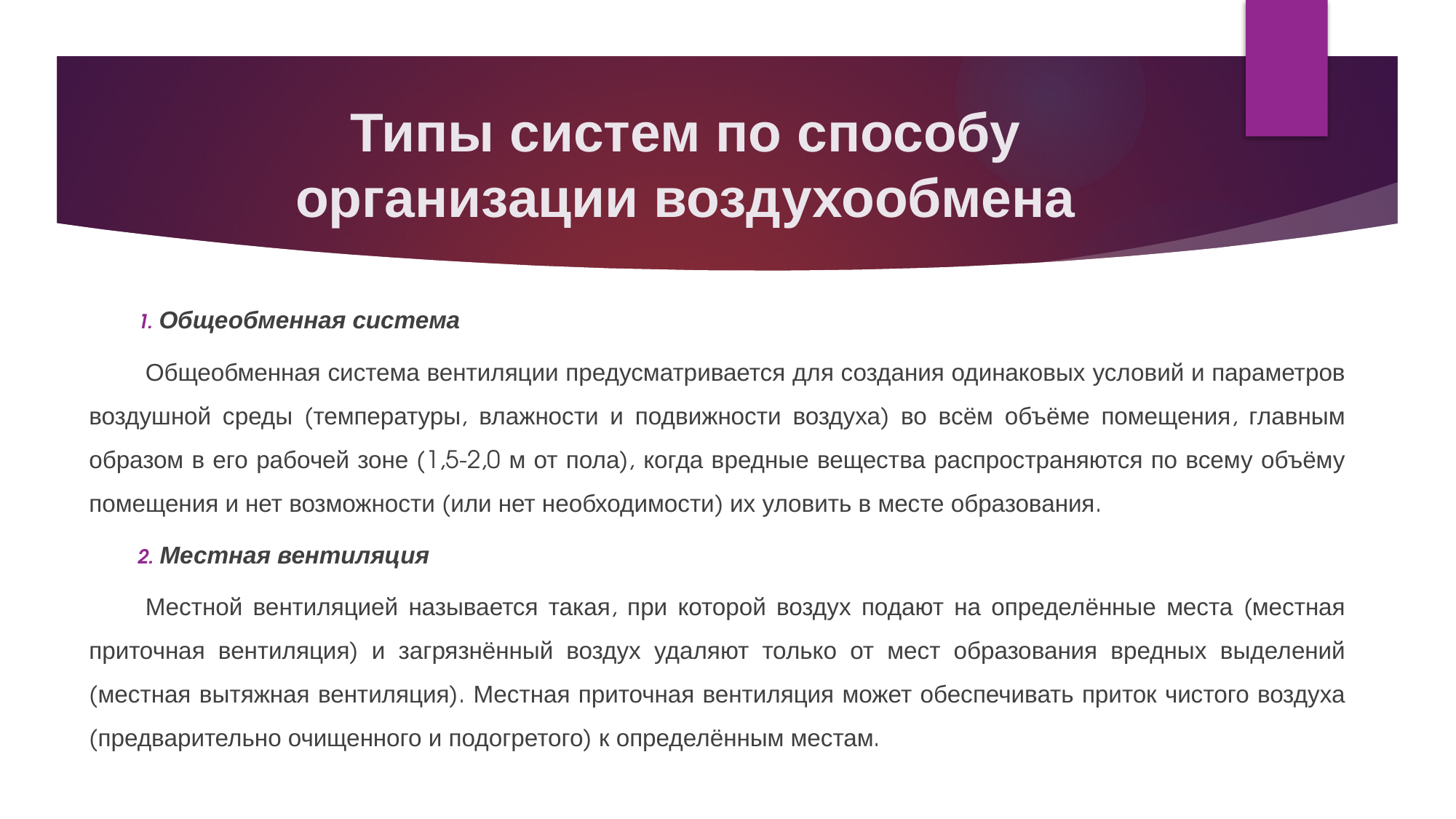

# Типы систем по способу организации воздухообмена
Общеобменная система
Общеобменная система вентиляции предусматривается для создания одинаковых условий и параметров воздушной среды (температуры, влажности и подвижности воздуха) во всём объёме помещения, главным образом в его рабочей зоне (1,5-2,0 м от пола), когда вредные вещества распространяются по всему объёму помещения и нет возможности (или нет необходимости) их уловить в месте образования.
Местная вентиляция
Местной вентиляцией называется такая, при которой воздух подают на определённые места (местная приточная вентиляция) и загрязнённый воздух удаляют только от мест образования вредных выделений (местная вытяжная вентиляция). Местная приточная вентиляция может обеспечивать приток чистого воздуха (предварительно очищенного и подогретого) к определённым местам.